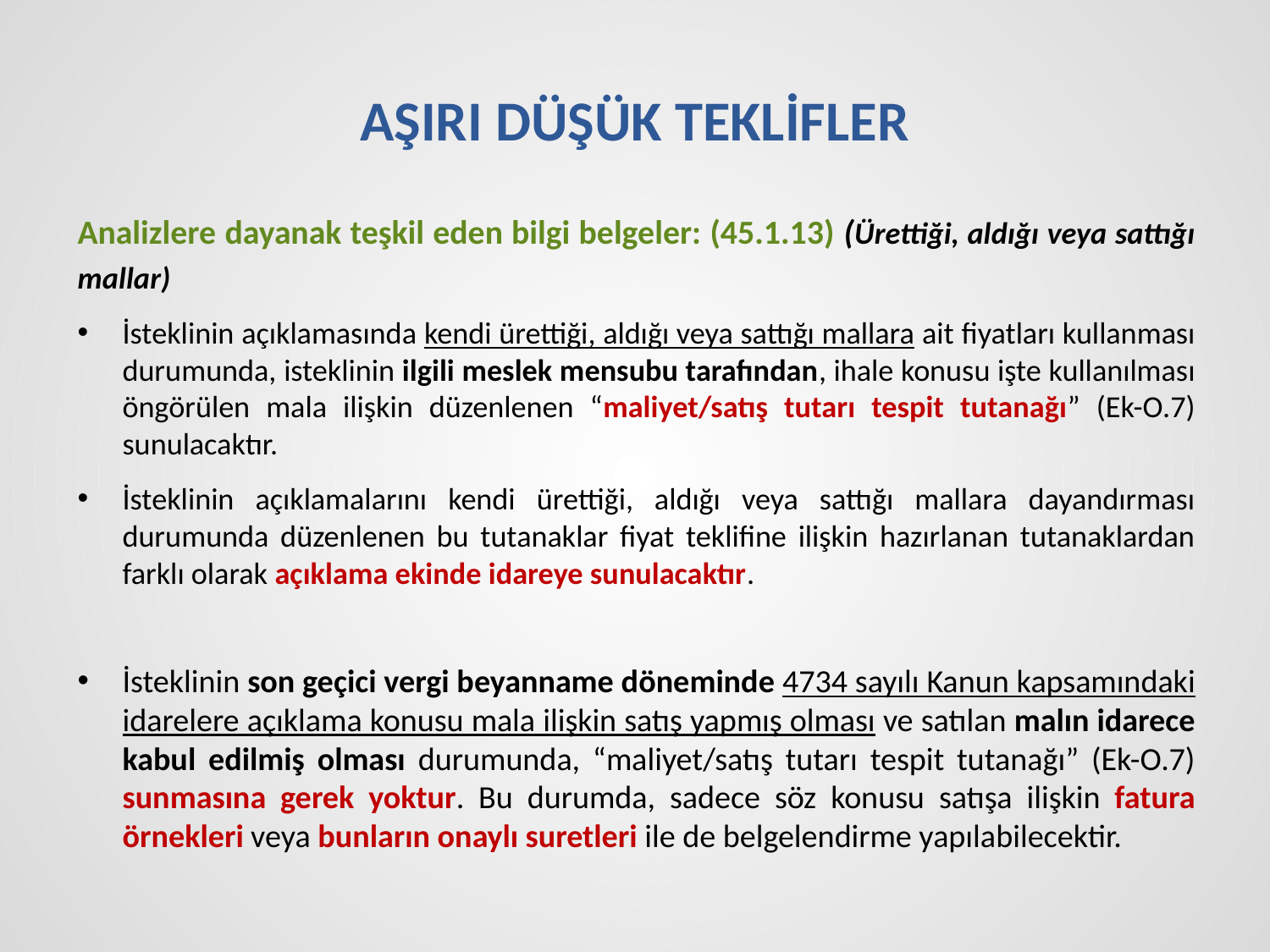

# AŞIRI DÜŞÜK TEKLİFLER
Analizlere dayanak teşkil eden bilgi belgeler: (45.1.13) (Ürettiği, aldığı veya sattığı mallar)
İsteklinin açıklamasında kendi ürettiği, aldığı veya sattığı mallara ait fiyatları kullanması durumunda, isteklinin ilgili meslek mensubu tarafından, ihale konusu işte kullanılması öngörülen mala ilişkin düzenlenen “maliyet/satış tutarı tespit tutanağı” (Ek-O.7) sunulacaktır.
İsteklinin açıklamalarını kendi ürettiği, aldığı veya sattığı mallara dayandırması durumunda düzenlenen bu tutanaklar fiyat teklifine ilişkin hazırlanan tutanaklardan farklı olarak açıklama ekinde idareye sunulacaktır.

İsteklinin son geçici vergi beyanname döneminde 4734 sayılı Kanun kapsamındaki idarelere açıklama konusu mala ilişkin satış yapmış olması ve satılan malın idarece kabul edilmiş olması durumunda, “maliyet/satış tutarı tespit tutanağı” (Ek-O.7) sunmasına gerek yoktur. Bu durumda, sadece söz konusu satışa ilişkin fatura örnekleri veya bunların onaylı suretleri ile de belgelendirme yapılabilecektir.